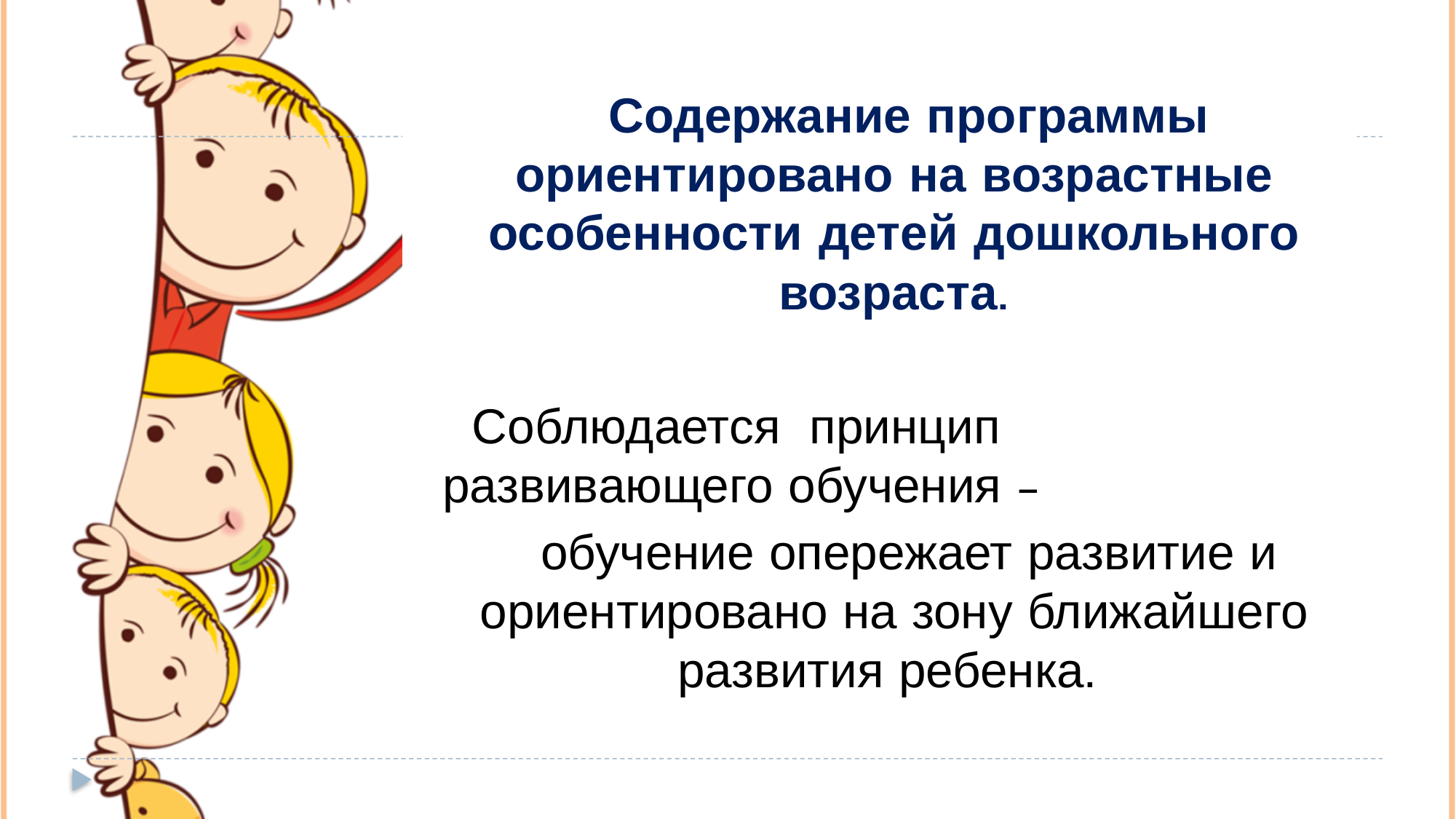

Содержание программы ориентировано на возрастные особенности детей дошкольного возраста.

    Соблюдается  принцип развивающего обучения –
    обучение опережает развитие и ориентировано на зону ближайшего развития ребенка.